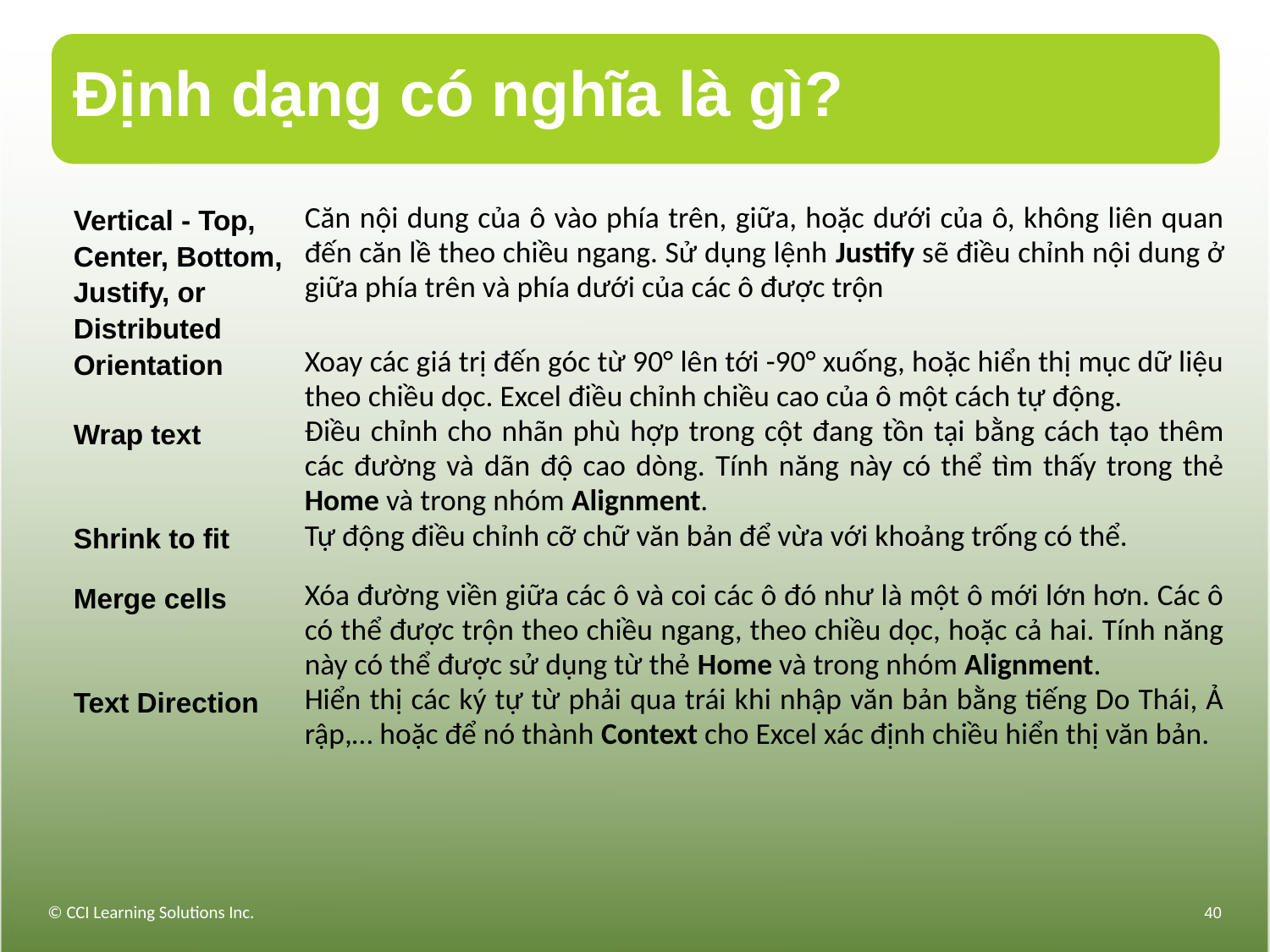

# Định dạng có nghĩa là gì?
| Vertical - Top, Center, Bottom, Justify, or Distributed | Căn nội dung của ô vào phía trên, giữa, hoặc dưới của ô, không liên quan đến căn lề theo chiều ngang. Sử dụng lệnh Justify sẽ điều chỉnh nội dung ở giữa phía trên và phía dưới của các ô được trộn |
| --- | --- |
| Orientation | Xoay các giá trị đến góc từ 90° lên tới -90° xuống, hoặc hiển thị mục dữ liệu theo chiều dọc. Excel điều chỉnh chiều cao của ô một cách tự động. |
| Wrap text | Điều chỉnh cho nhãn phù hợp trong cột đang tồn tại bằng cách tạo thêm các đường và dãn độ cao dòng. Tính năng này có thể tìm thấy trong thẻ Home và trong nhóm Alignment. |
| Shrink to fit | Tự động điều chỉnh cỡ chữ văn bản để vừa với khoảng trống có thể. |
| Merge cells | Xóa đường viền giữa các ô và coi các ô đó như là một ô mới lớn hơn. Các ô có thể được trộn theo chiều ngang, theo chiều dọc, hoặc cả hai. Tính năng này có thể được sử dụng từ thẻ Home và trong nhóm Alignment. |
| Text Direction | Hiển thị các ký tự từ phải qua trái khi nhập văn bản bằng tiếng Do Thái, Ả rập,… hoặc để nó thành Context cho Excel xác định chiều hiển thị văn bản. |
© CCI Learning Solutions Inc.
40